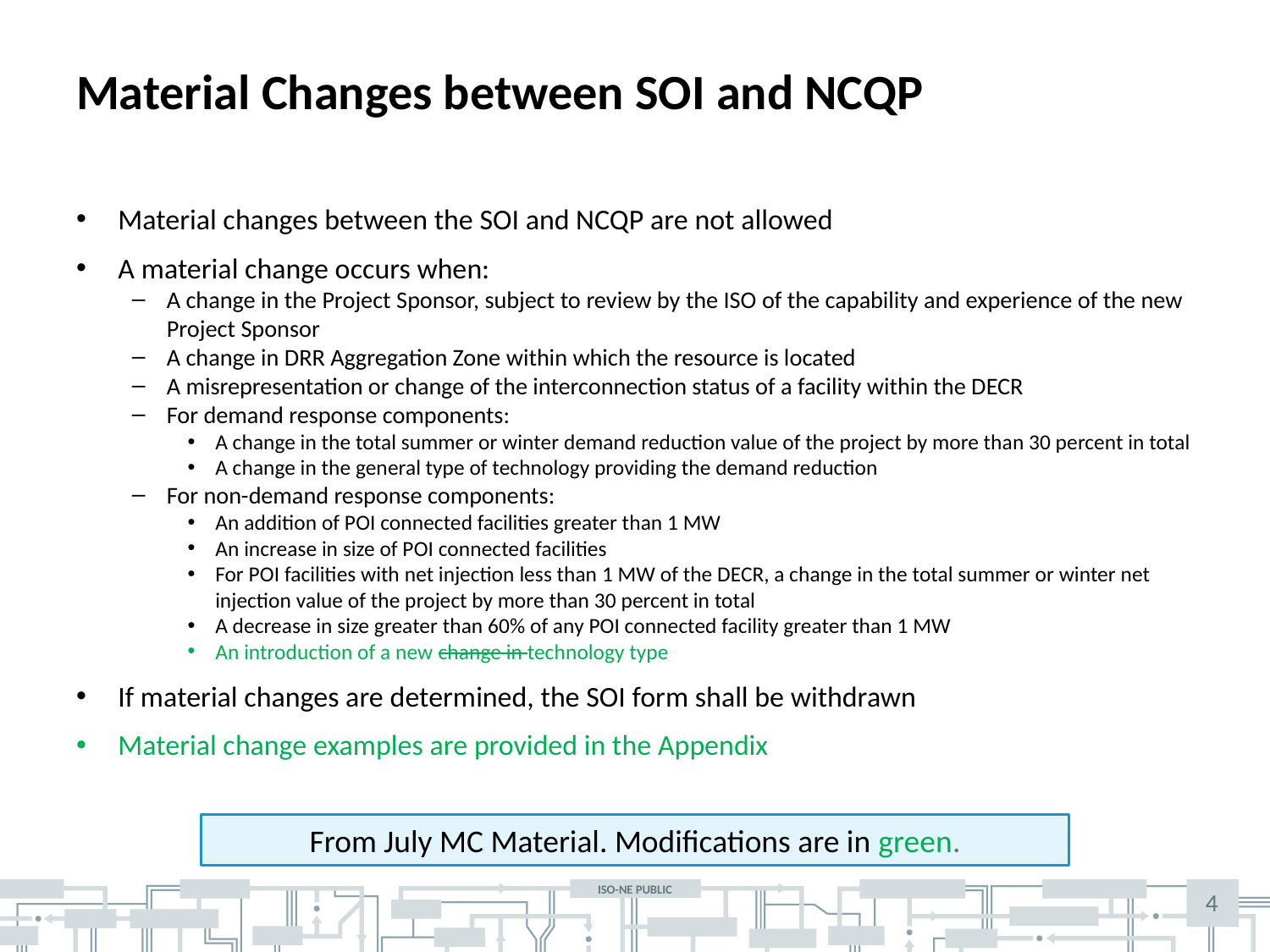

# Material Changes between SOI and NCQP
Material changes between the SOI and NCQP are not allowed
A material change occurs when:
A change in the Project Sponsor, subject to review by the ISO of the capability and experience of the new Project Sponsor
A change in DRR Aggregation Zone within which the resource is located
A misrepresentation or change of the interconnection status of a facility within the DECR
For demand response components:
A change in the total summer or winter demand reduction value of the project by more than 30 percent in total
A change in the general type of technology providing the demand reduction
For non-demand response components:
An addition of POI connected facilities greater than 1 MW
An increase in size of POI connected facilities
For POI facilities with net injection less than 1 MW of the DECR, a change in the total summer or winter net injection value of the project by more than 30 percent in total
A decrease in size greater than 60% of any POI connected facility greater than 1 MW
An introduction of a new change in technology type
If material changes are determined, the SOI form shall be withdrawn
Material change examples are provided in the Appendix
From July MC Material. Modifications are in green.
4